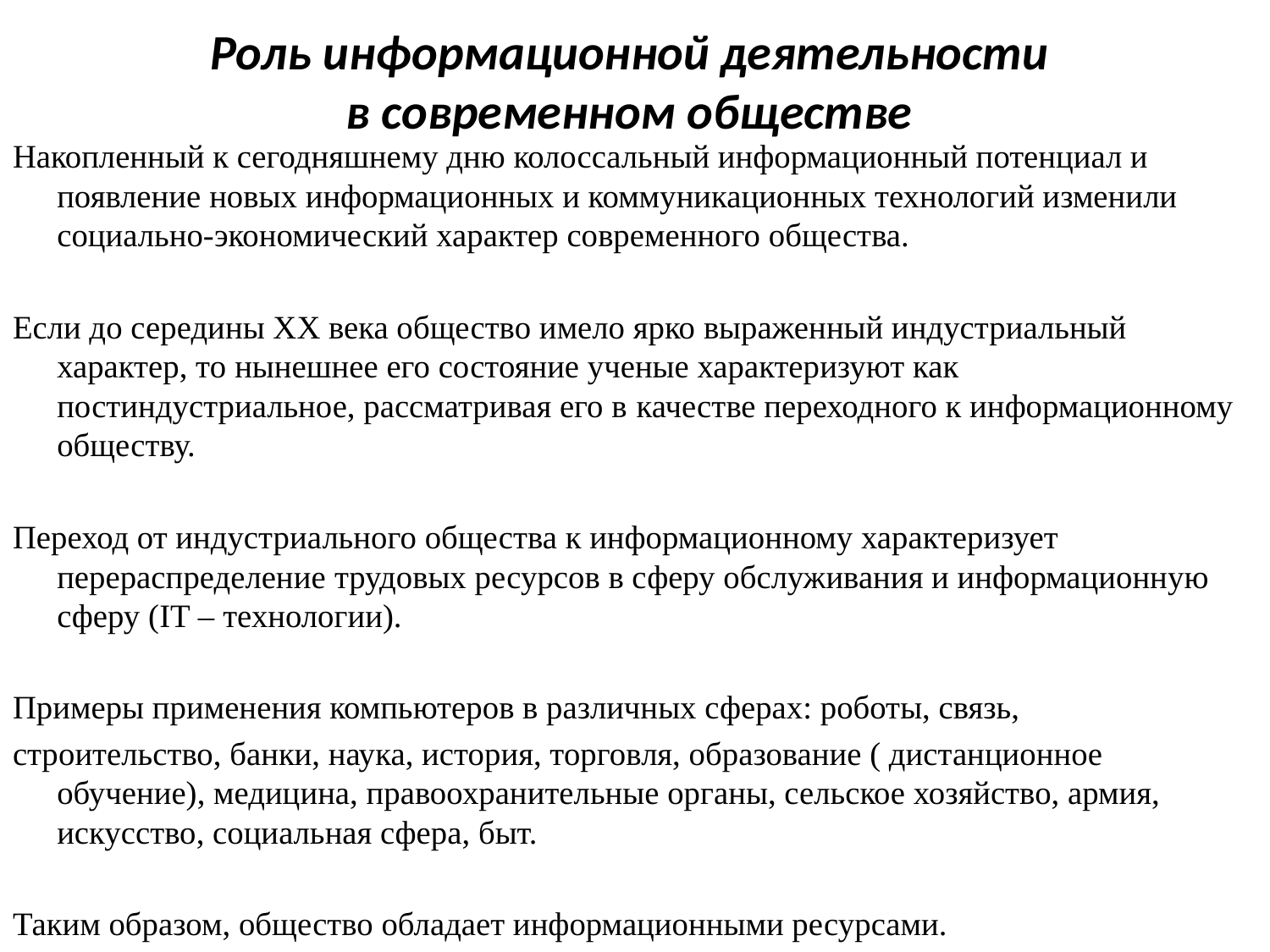

# Роль информационной деятельности в современном обществе
Накопленный к сегодняшнему дню колоссальный информационный потенциал и появление новых информационных и коммуникационных технологий изменили социально-экономический характер современного общества.

Если до середины ХХ века общество имело ярко выраженный индустриальный характер, то нынешнее его состояние ученые характеризуют как постиндустриальное, рассматривая его в качестве переходного к информационному обществу.

Переход от индустриального общества к информационному характеризует перераспределение трудовых ресурсов в сферу обслуживания и информационную сферу (IT – технологии).

Примеры применения компьютеров в различных сферах: роботы, связь,
строительство, банки, наука, история, торговля, образование ( дистанционное обучение), медицина, правоохранительные органы, сельское хозяйство, армия, искусство, социальная сфера, быт.

Таким образом, общество обладает информационными ресурсами.